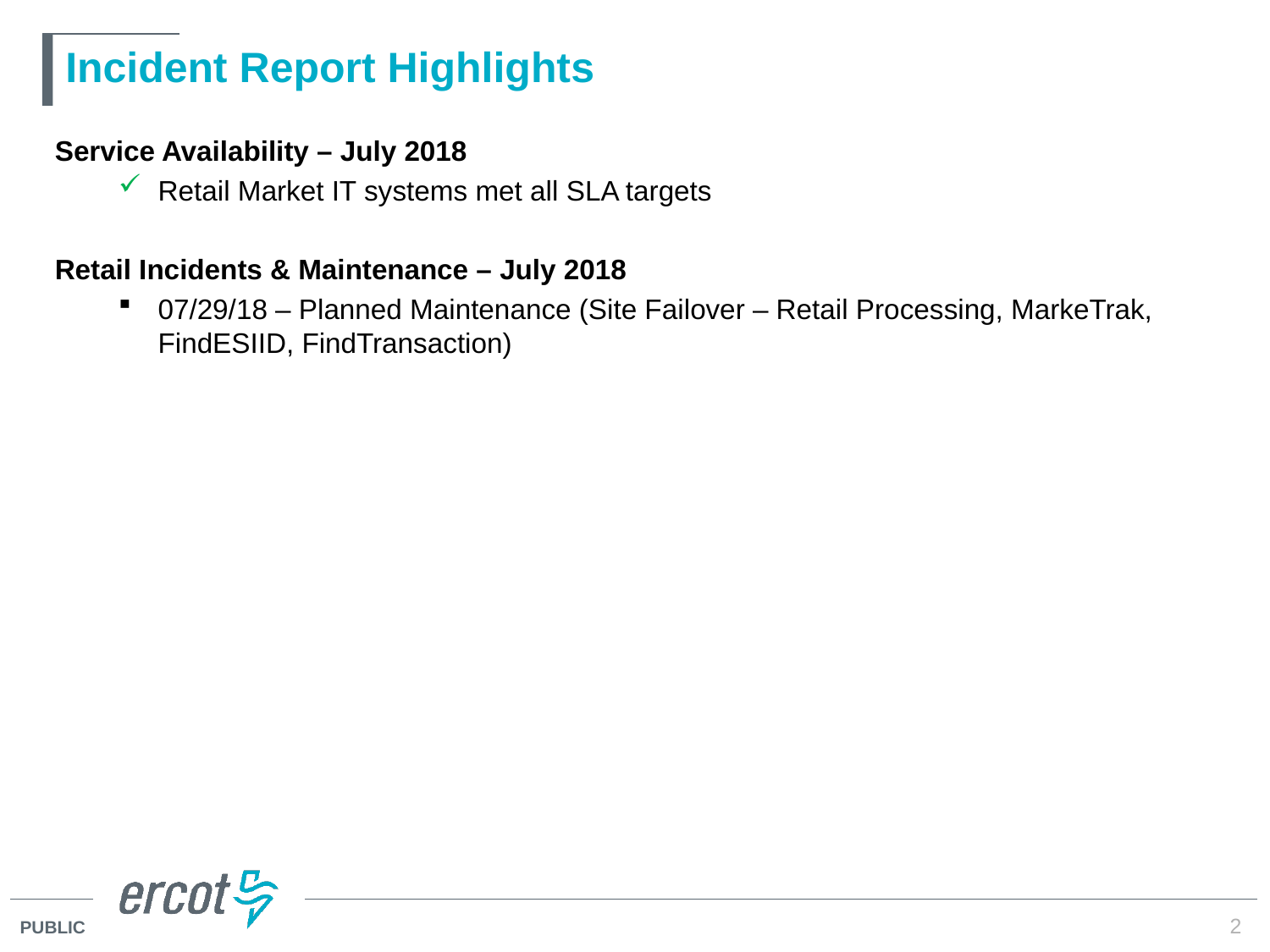

# Incident Report Highlights
Service Availability – July 2018
Retail Market IT systems met all SLA targets

Retail Incidents & Maintenance – July 2018
07/29/18 – Planned Maintenance (Site Failover – Retail Processing, MarkeTrak, FindESIID, FindTransaction)

2